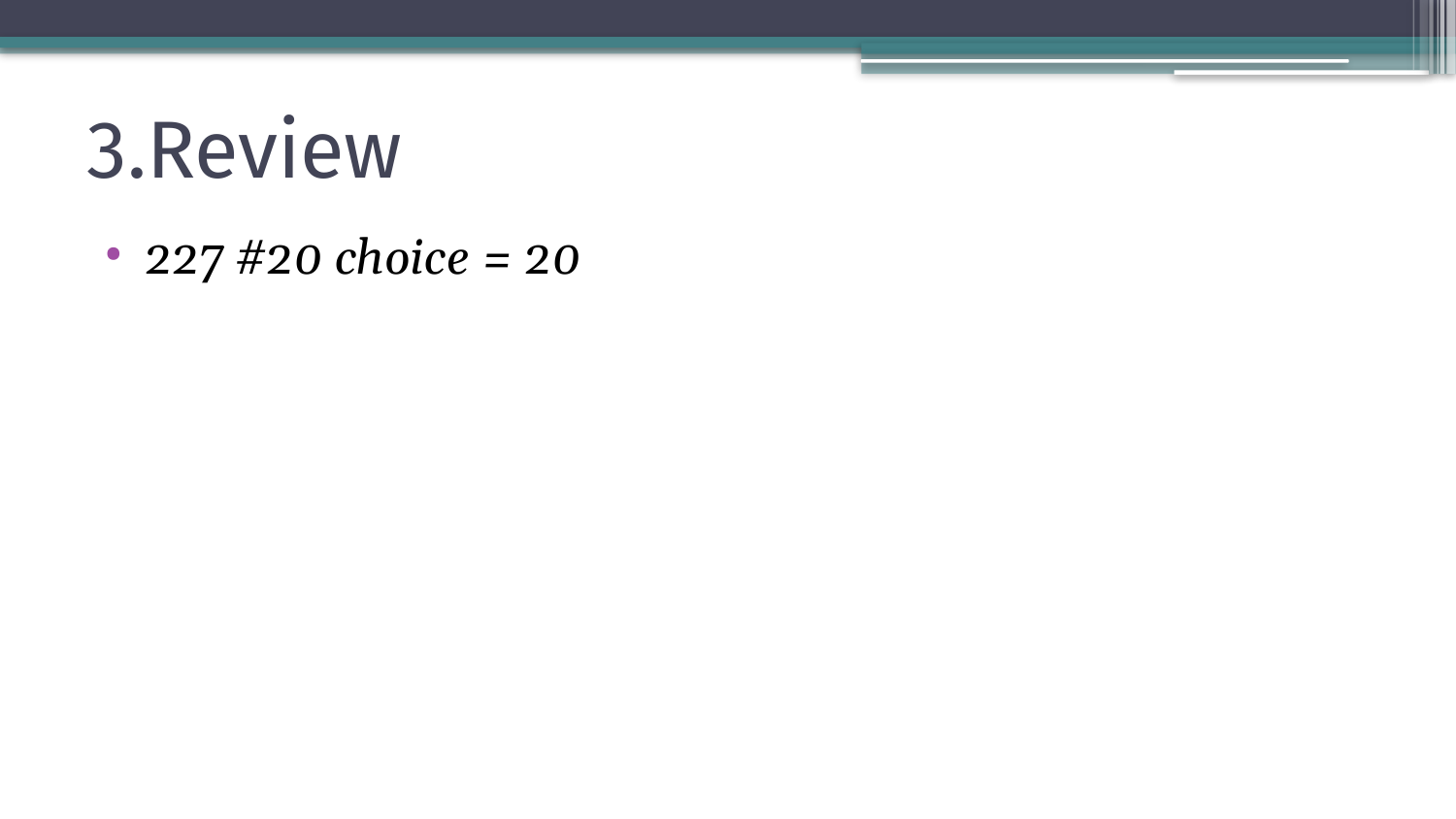

# 3.Review
227 #20 choice = 20